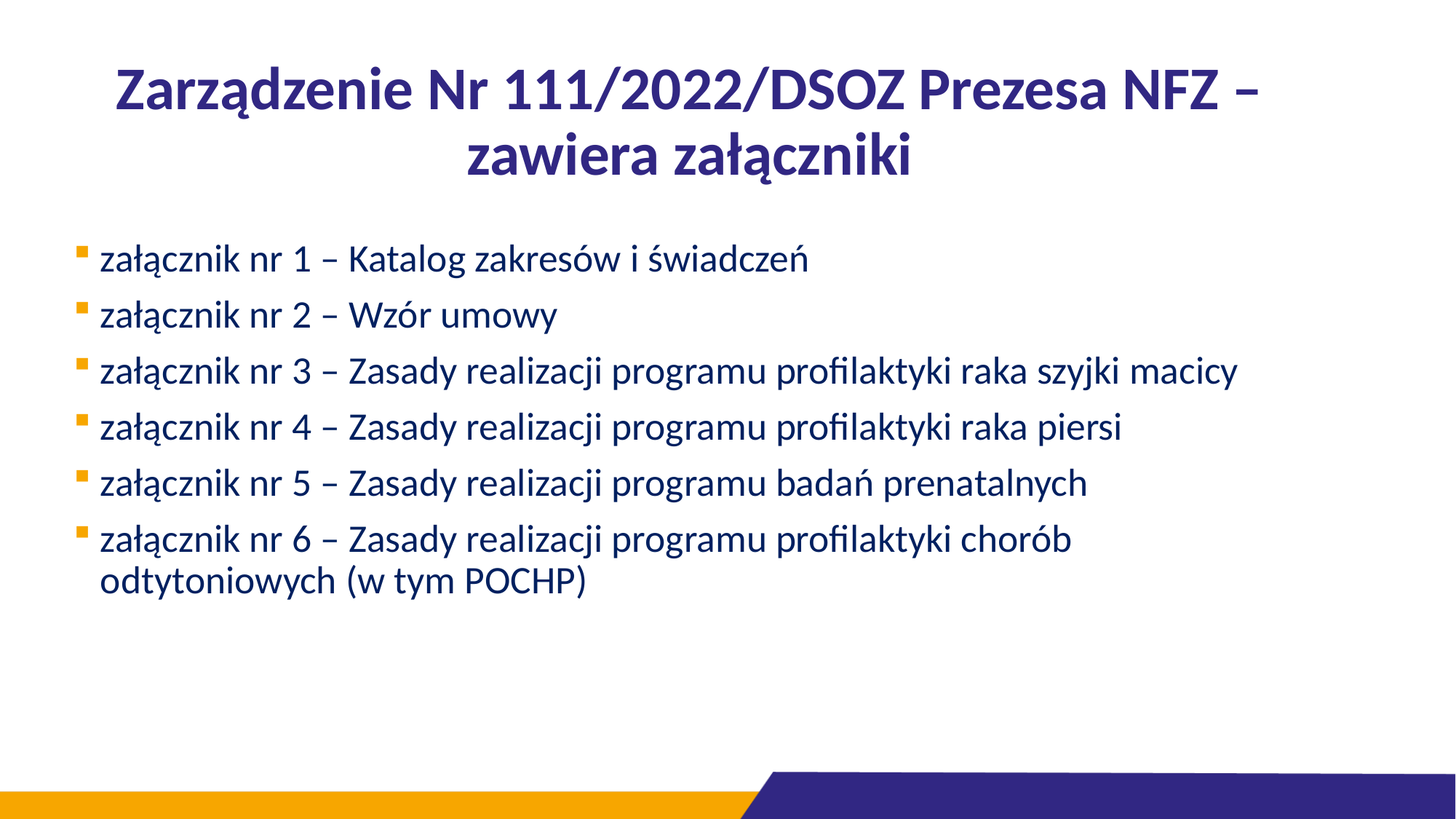

# Zarządzenie Nr 111/2022/DSOZ Prezesa NFZ – zawiera załączniki
załącznik nr 1 – Katalog zakresów i świadczeń
załącznik nr 2 – Wzór umowy
załącznik nr 3 – Zasady realizacji programu profilaktyki raka szyjki macicy
załącznik nr 4 – Zasady realizacji programu profilaktyki raka piersi
załącznik nr 5 – Zasady realizacji programu badań prenatalnych
załącznik nr 6 – Zasady realizacji programu profilaktyki chorób odtytoniowych (w tym POCHP)